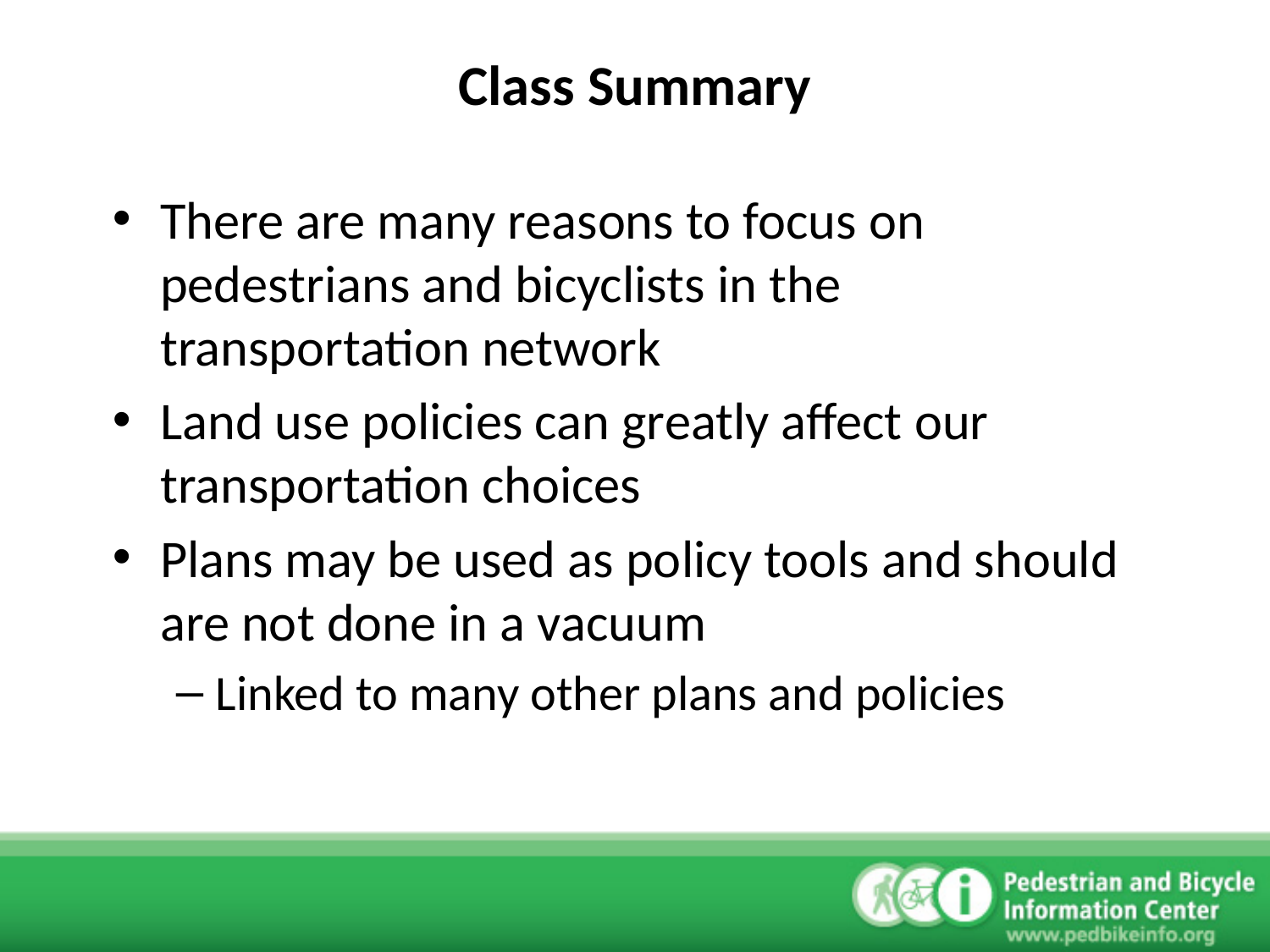

Class Summary
There are many reasons to focus on pedestrians and bicyclists in the transportation network
Land use policies can greatly affect our transportation choices
Plans may be used as policy tools and should are not done in a vacuum
Linked to many other plans and policies